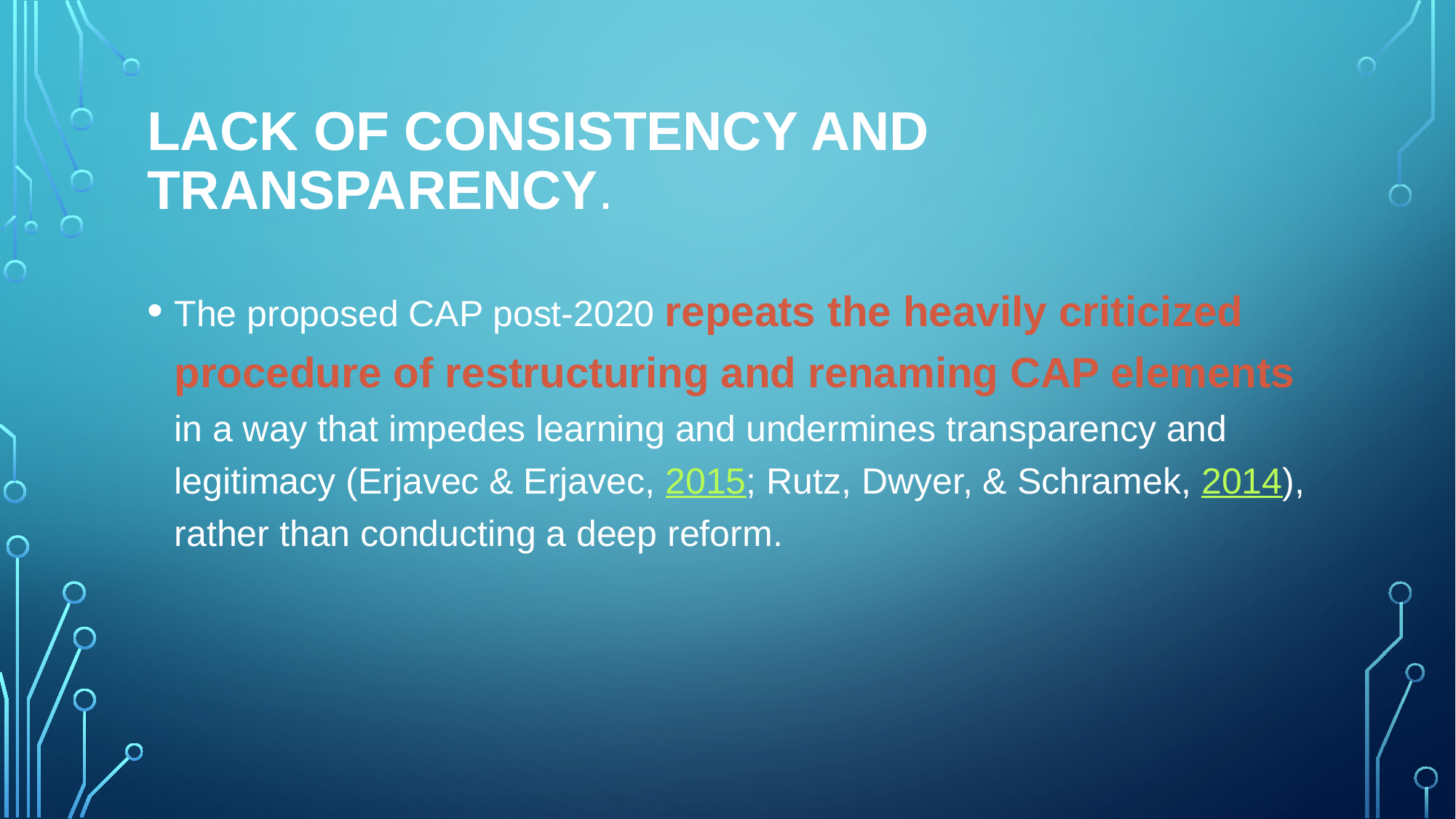

# Lack of consistency and transparency.
The proposed CAP post-2020 repeats the heavily criticized procedure of restructuring and renaming CAP elements in a way that impedes learning and undermines transparency and legitimacy (Erjavec & Erjavec, 2015; Rutz, Dwyer, & Schramek, 2014), rather than conducting a deep reform.